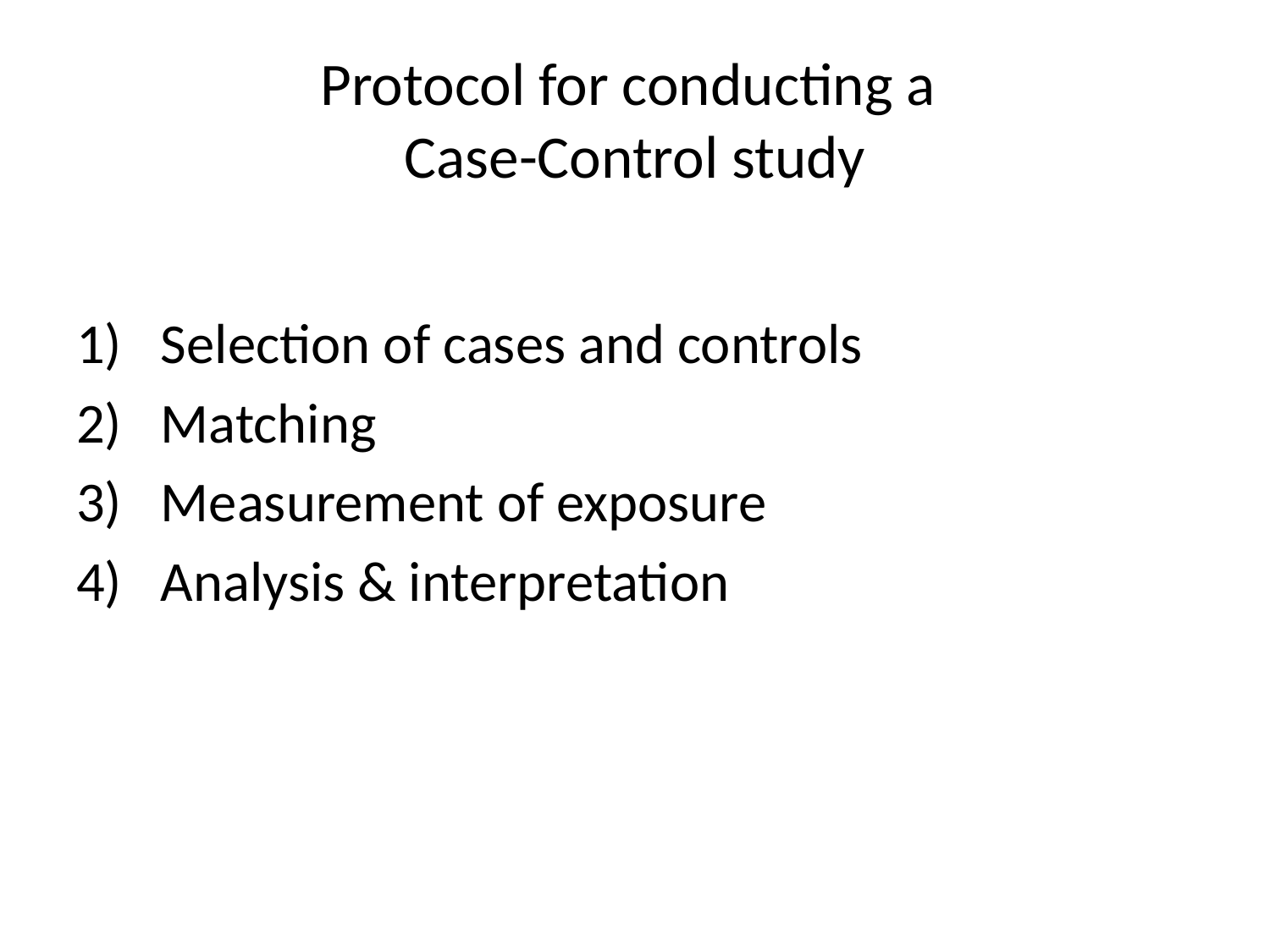

# Protocol for conducting a Case-Control study

Selection of cases and controls
Matching
Measurement of exposure
Analysis & interpretation